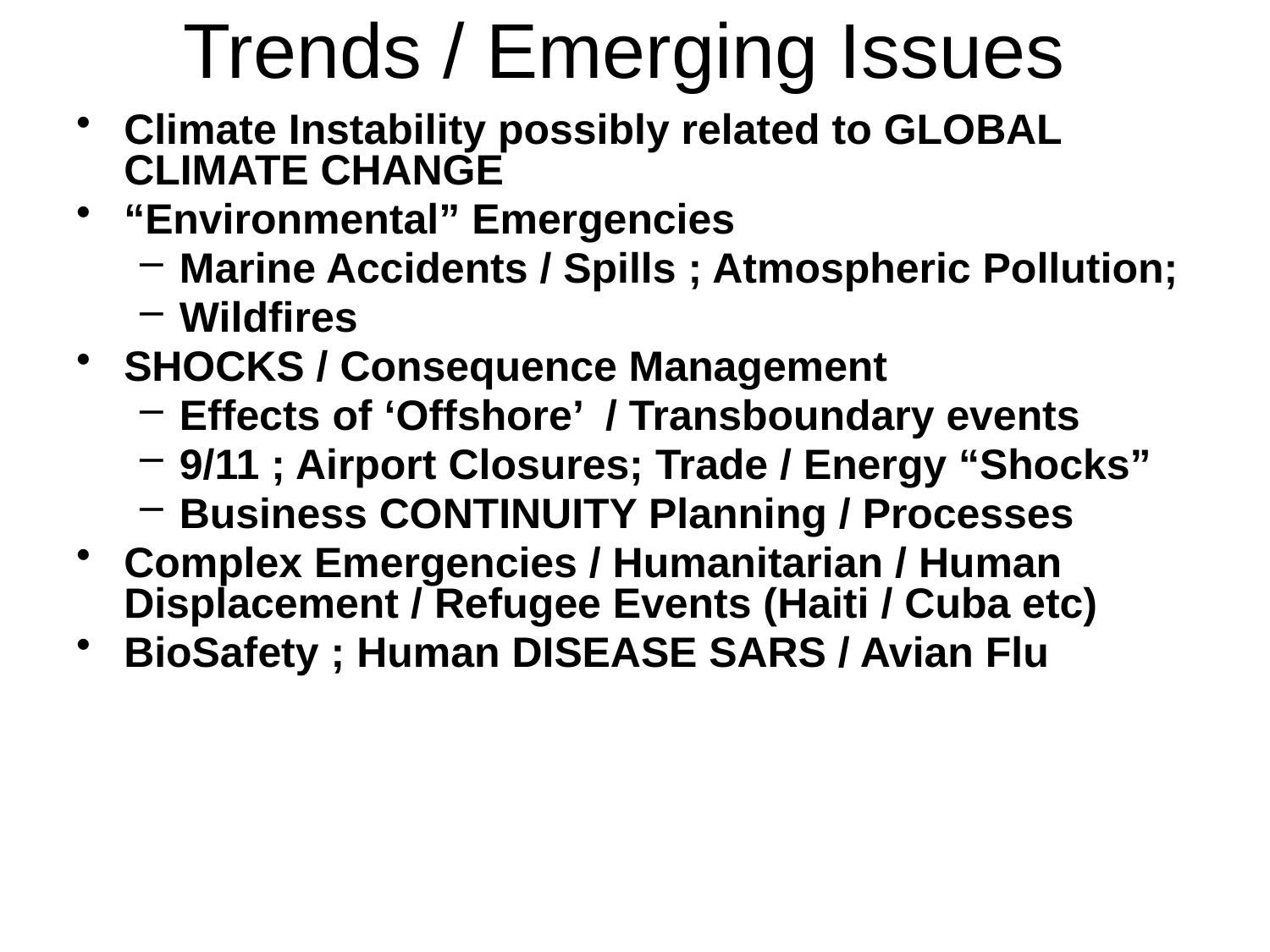

# Trends / Emerging Issues
Climate Instability possibly related to GLOBAL CLIMATE CHANGE
“Environmental” Emergencies
Marine Accidents / Spills ; Atmospheric Pollution;
Wildfires
SHOCKS / Consequence Management
Effects of ‘Offshore’  / Transboundary events
9/11 ; Airport Closures; Trade / Energy “Shocks”
Business CONTINUITY Planning / Processes
Complex Emergencies / Humanitarian / Human Displacement / Refugee Events (Haiti / Cuba etc)
BioSafety ; Human DISEASE SARS / Avian Flu